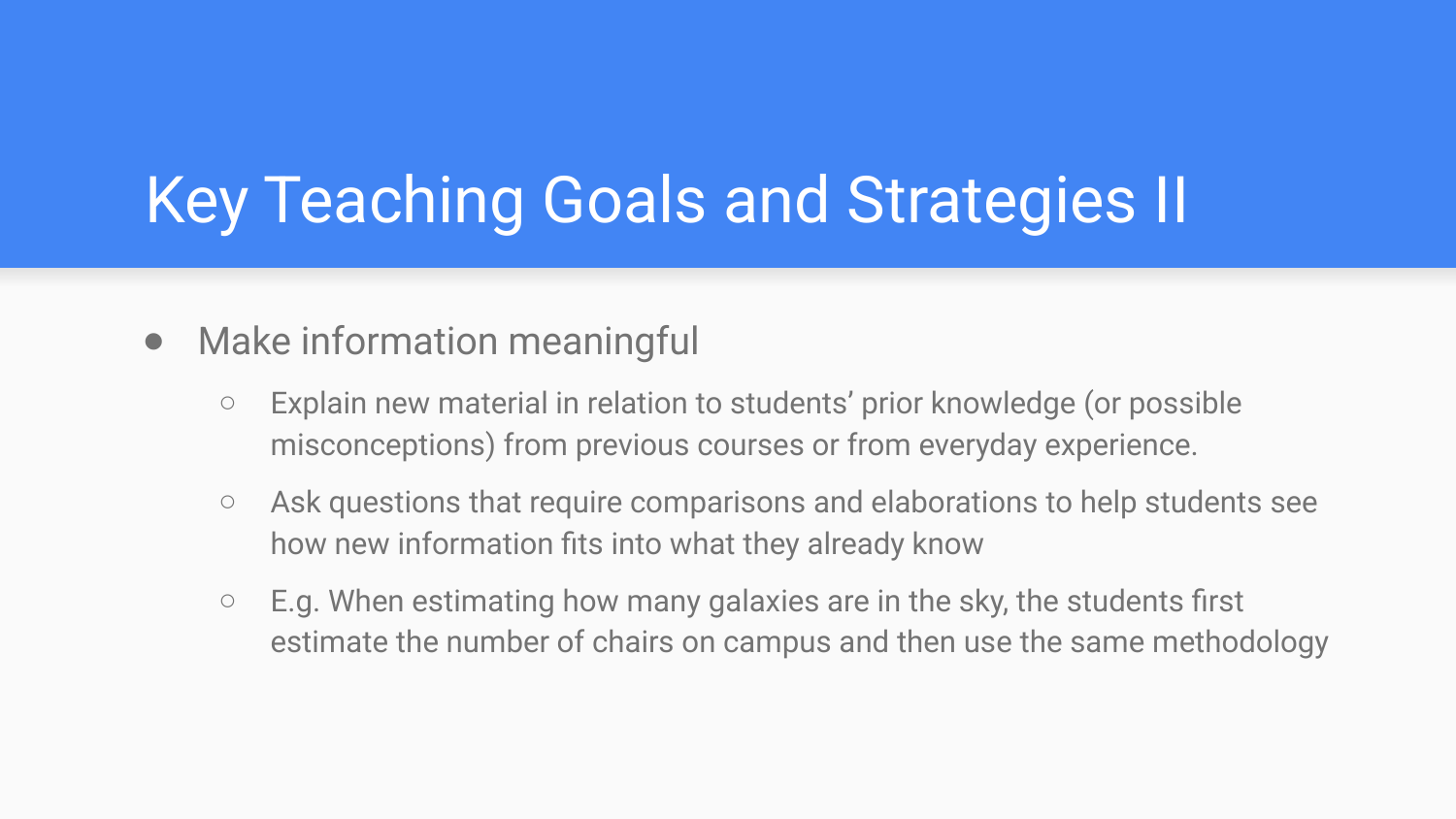

# Key Teaching Goals and Strategies II
Make information meaningful
Explain new material in relation to students’ prior knowledge (or possible misconceptions) from previous courses or from everyday experience.
Ask questions that require comparisons and elaborations to help students see how new information fits into what they already know
E.g. When estimating how many galaxies are in the sky, the students first estimate the number of chairs on campus and then use the same methodology